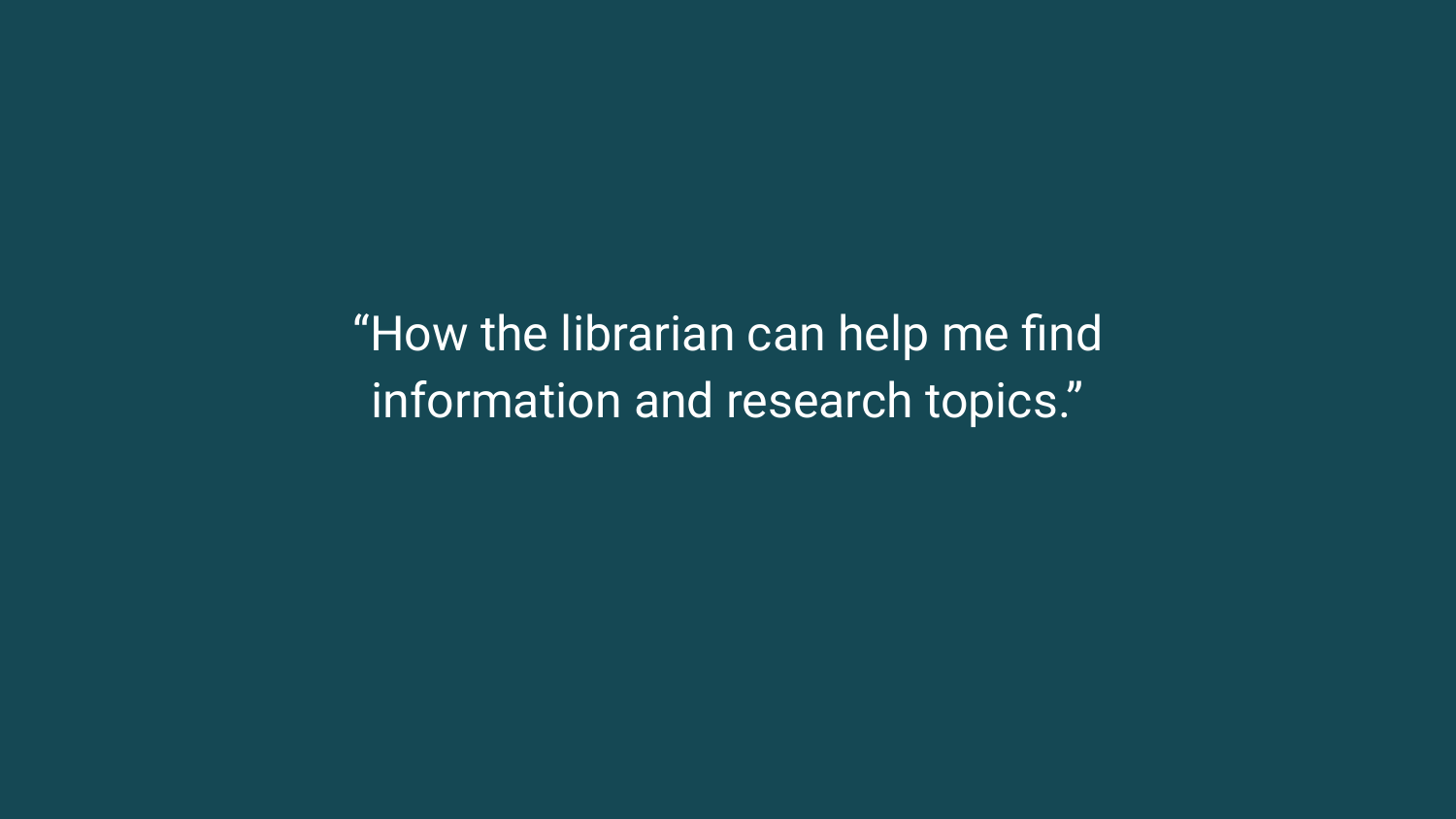

“How the librarian can help me find information and research topics.”